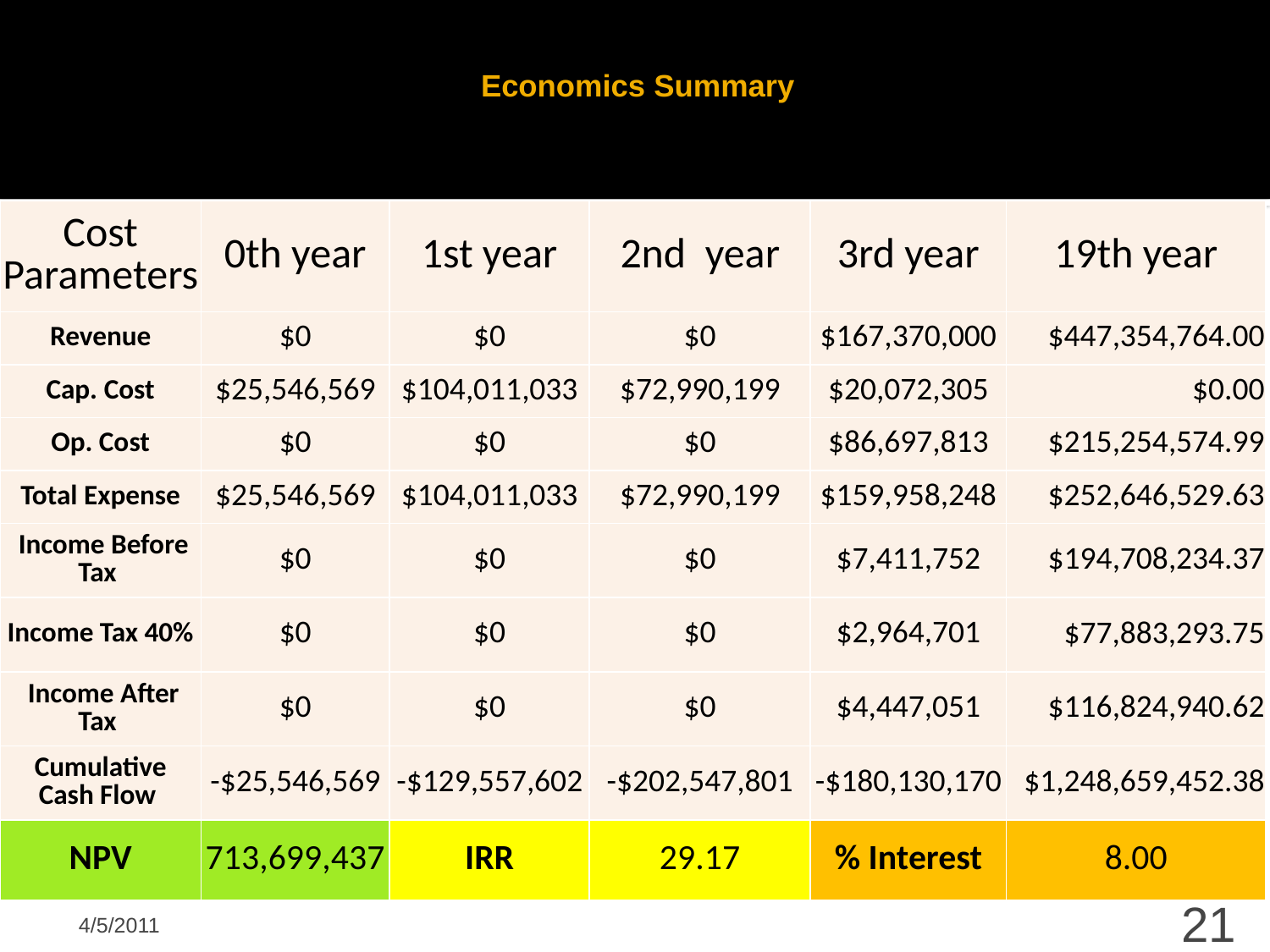

# Economics Summary
| Cost Parameters | 0th year | 1st year | 2nd year | 3rd year | 19th year |
| --- | --- | --- | --- | --- | --- |
| Revenue | $0 | $0 | $0 | $167,370,000 | $447,354,764.00 |
| Cap. Cost | $25,546,569 | $104,011,033 | $72,990,199 | $20,072,305 | $0.00 |
| Op. Cost | $0 | $0 | $0 | $86,697,813 | $215,254,574.99 |
| Total Expense | $25,546,569 | $104,011,033 | $72,990,199 | $159,958,248 | $252,646,529.63 |
| Income Before Tax | $0 | $0 | $0 | $7,411,752 | $194,708,234.37 |
| Income Tax 40% | $0 | $0 | $0 | $2,964,701 | $77,883,293.75 |
| Income After Tax | $0 | $0 | $0 | $4,447,051 | $116,824,940.62 |
| Cumulative Cash Flow | -$25,546,569 | -$129,557,602 | -$202,547,801 | -$180,130,170 | $1,248,659,452.38 |
| NPV | 713,699,437 | IRR | 29.17 | % Interest | 8.00 |
4/5/2011
21